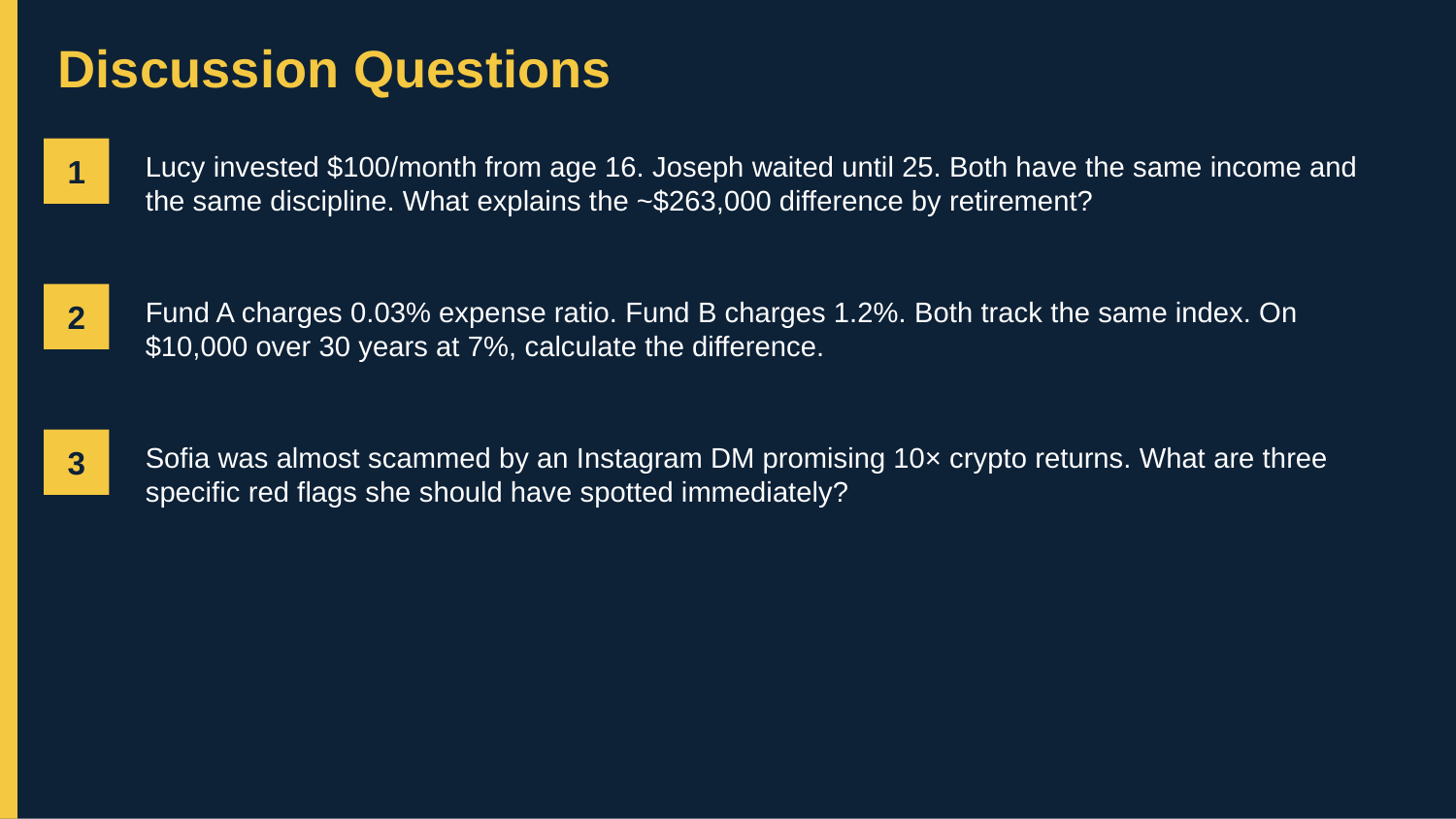

Discussion Questions

1
Lucy invested $100/month from age 16. Joseph waited until 25. Both have the same income and the same discipline. What explains the ~$263,000 difference by retirement?

2
Fund A charges 0.03% expense ratio. Fund B charges 1.2%. Both track the same index. On $10,000 over 30 years at 7%, calculate the difference.

3
Sofia was almost scammed by an Instagram DM promising 10× crypto returns. What are three specific red flags she should have spotted immediately?